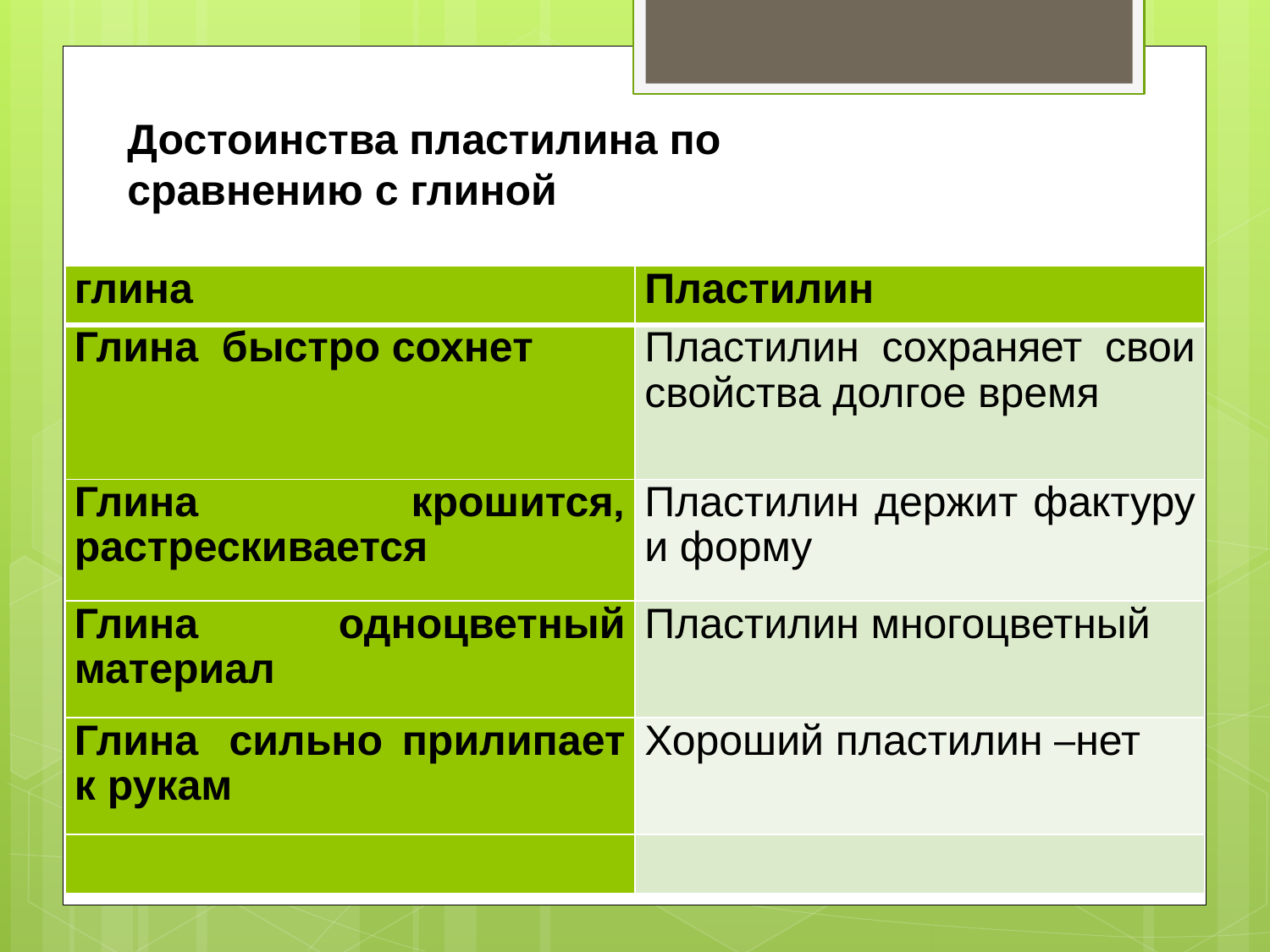

Достоинства пластилина по сравнению с глиной
| глина | Пластилин |
| --- | --- |
| Глина быстро сохнет | Пластилин сохраняет свои свойства долгое время |
| Глина крошится, растрескивается | Пластилин держит фактуру и форму |
| Глина одноцветный материал | Пластилин многоцветный |
| Глина  сильно прилипает к рукам | Хороший пластилин –нет |
|  |  |